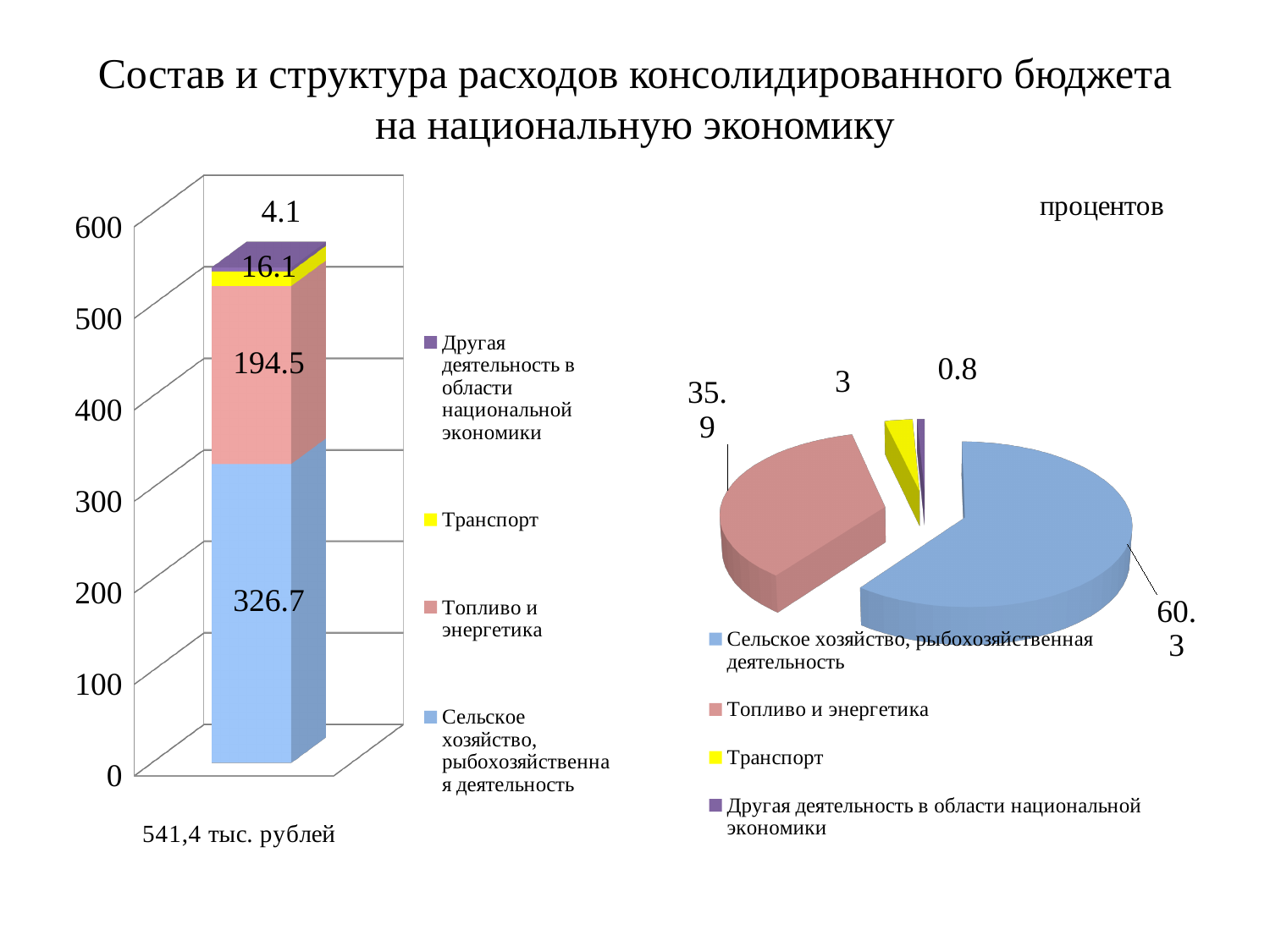

# Состав и структура расходов консолидированного бюджета на национальную экономику

[unsupported chart]

[unsupported chart]